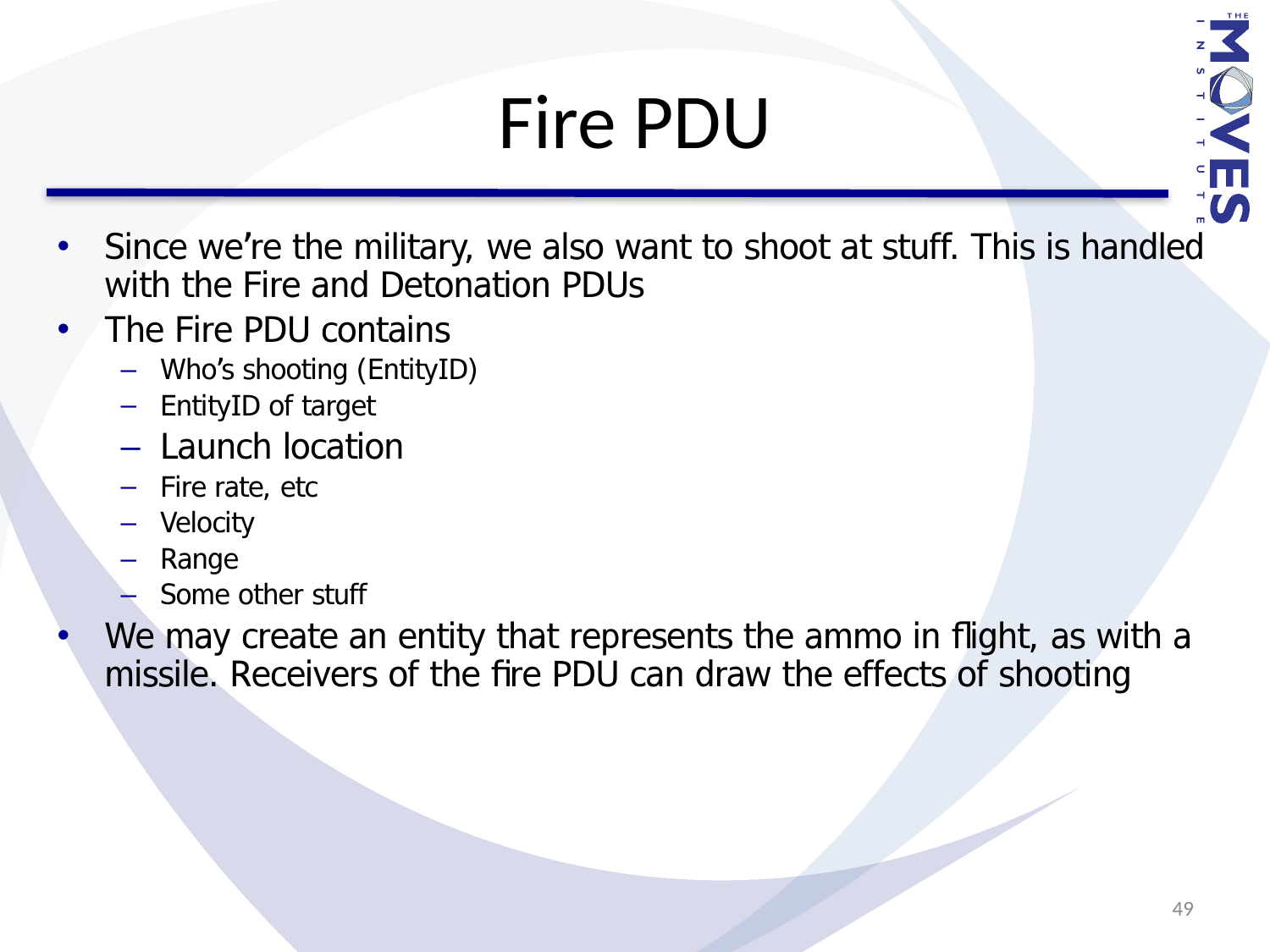

# Fire PDU
Since we’re the military, we also want to shoot at stuff. This is handled with the Fire and Detonation PDUs
The Fire PDU contains
Who’s shooting (EntityID)
EntityID of target
Launch location
Fire rate, etc
Velocity
Range
Some other stuff
We may create an entity that represents the ammo in flight, as with a missile. Receivers of the fire PDU can draw the effects of shooting
49